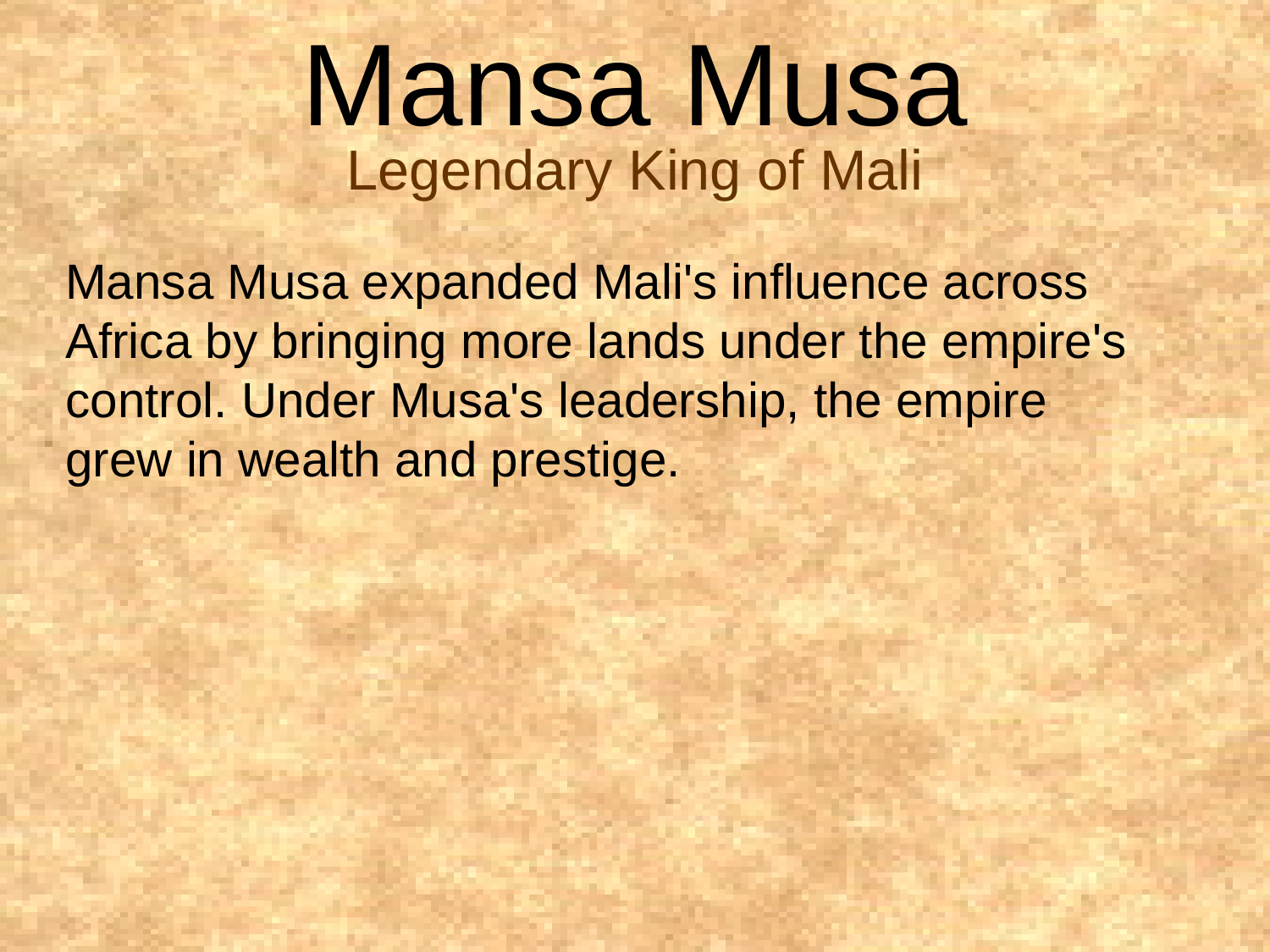

Mansa Musa
Legendary King of Mali
Mansa Musa expanded Mali's influence across Africa by bringing more lands under the empire's control. Under Musa's leadership, the empire grew in wealth and prestige.